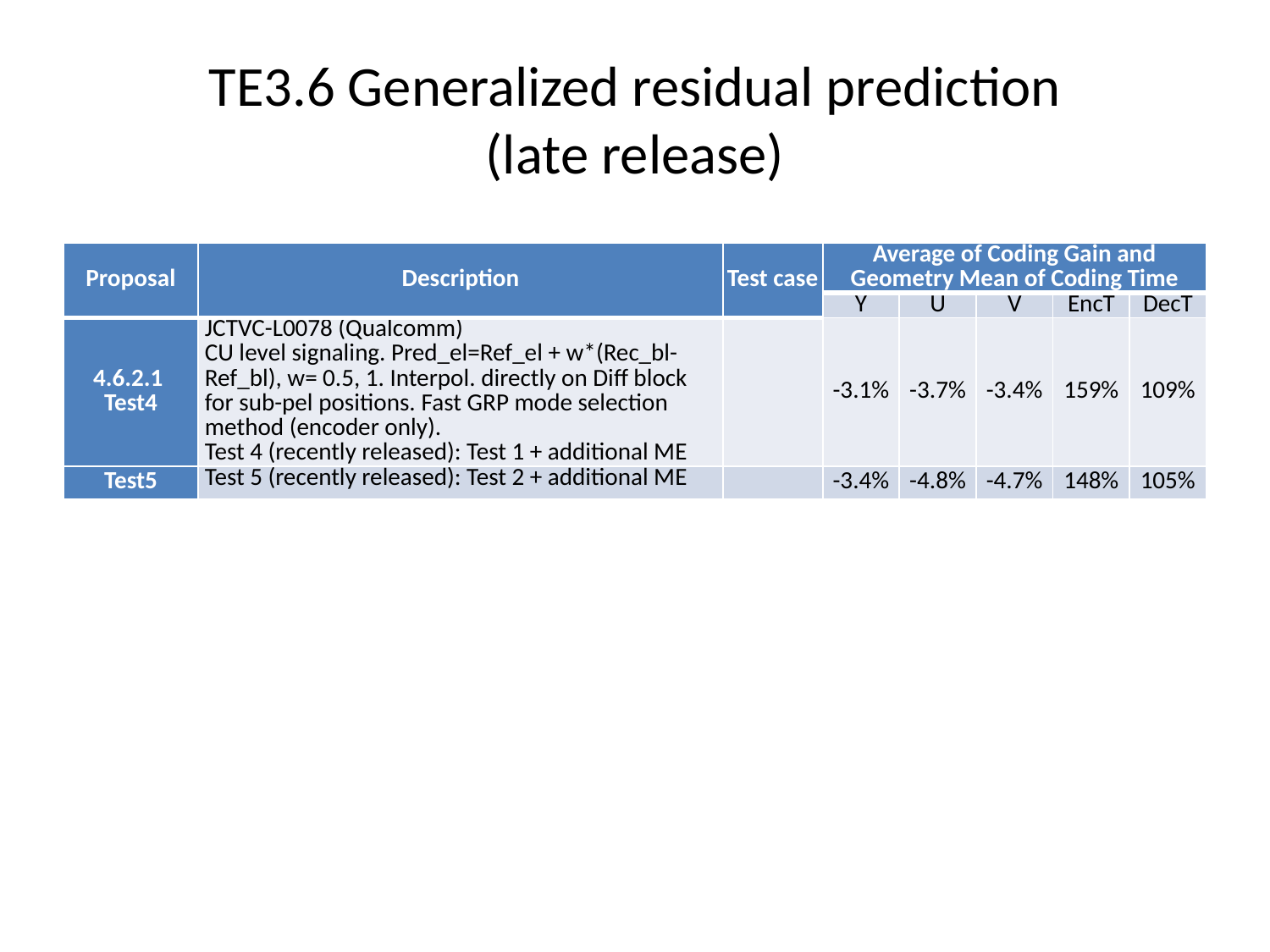

# TE3.6 Generalized residual prediction (late release)
| Proposal | Description | Test case | Average of Coding Gain and Geometry Mean of Coding Time |  |  |  |  |
| --- | --- | --- | --- | --- | --- | --- | --- |
|  |  |  | Y | U | V | EncT | DecT |
| 4.6.2.1 Test4 | JCTVC-L0078 (Qualcomm) CU level signaling. Pred\_el=Ref\_el + w\*(Rec\_bl-Ref\_bl), w= 0.5, 1. Interpol. directly on Diff block for sub-pel positions. Fast GRP mode selection method (encoder only). Test 4 (recently released): Test 1 + additional ME |  | -3.1% | -3.7% | -3.4% | 159% | 109% |
| Test5 | Test 5 (recently released): Test 2 + additional ME |  | -3.4% | -4.8% | -4.7% | 148% | 105% |